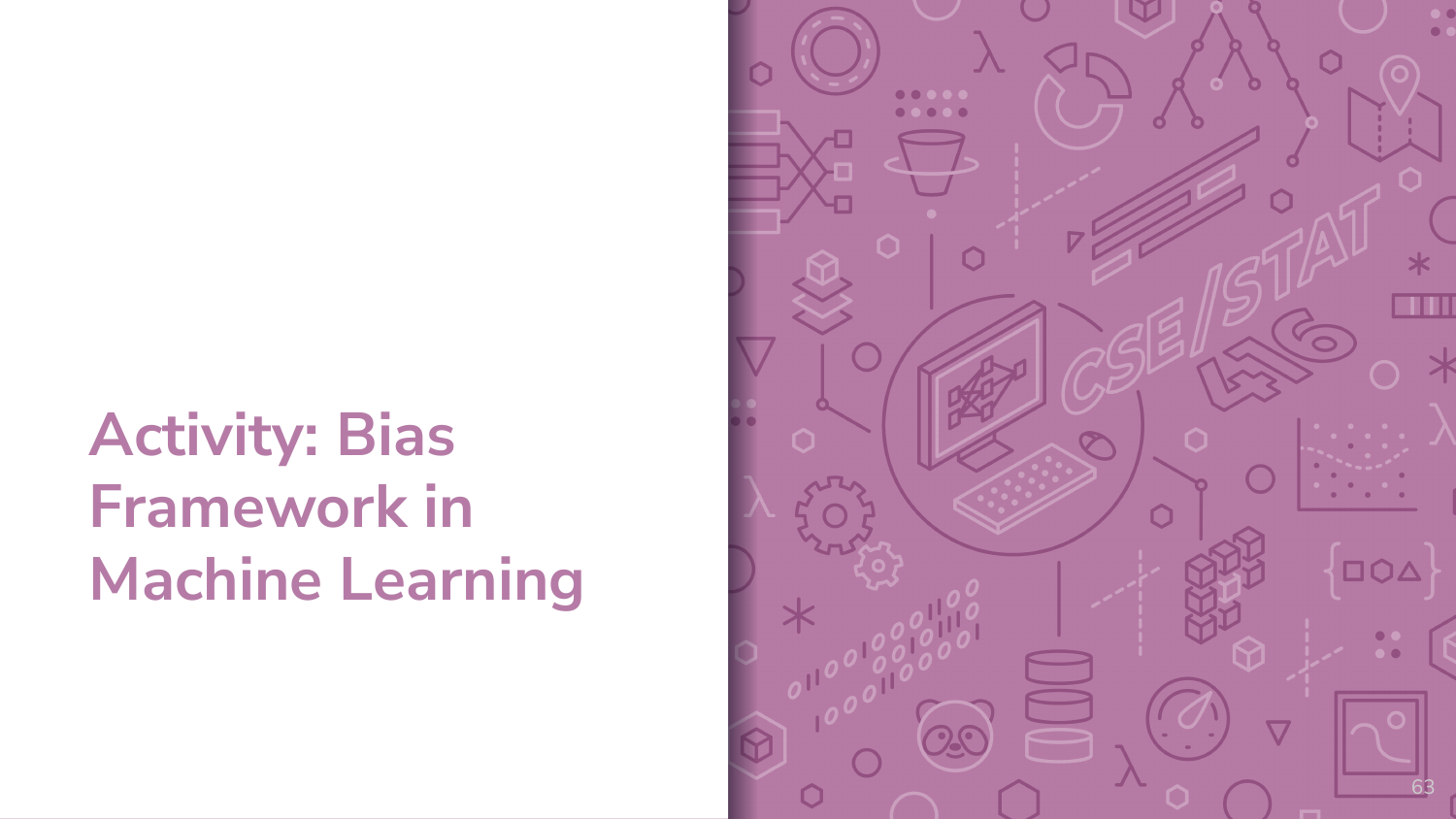

# Activity: Bias Framework in Machine Learning
63